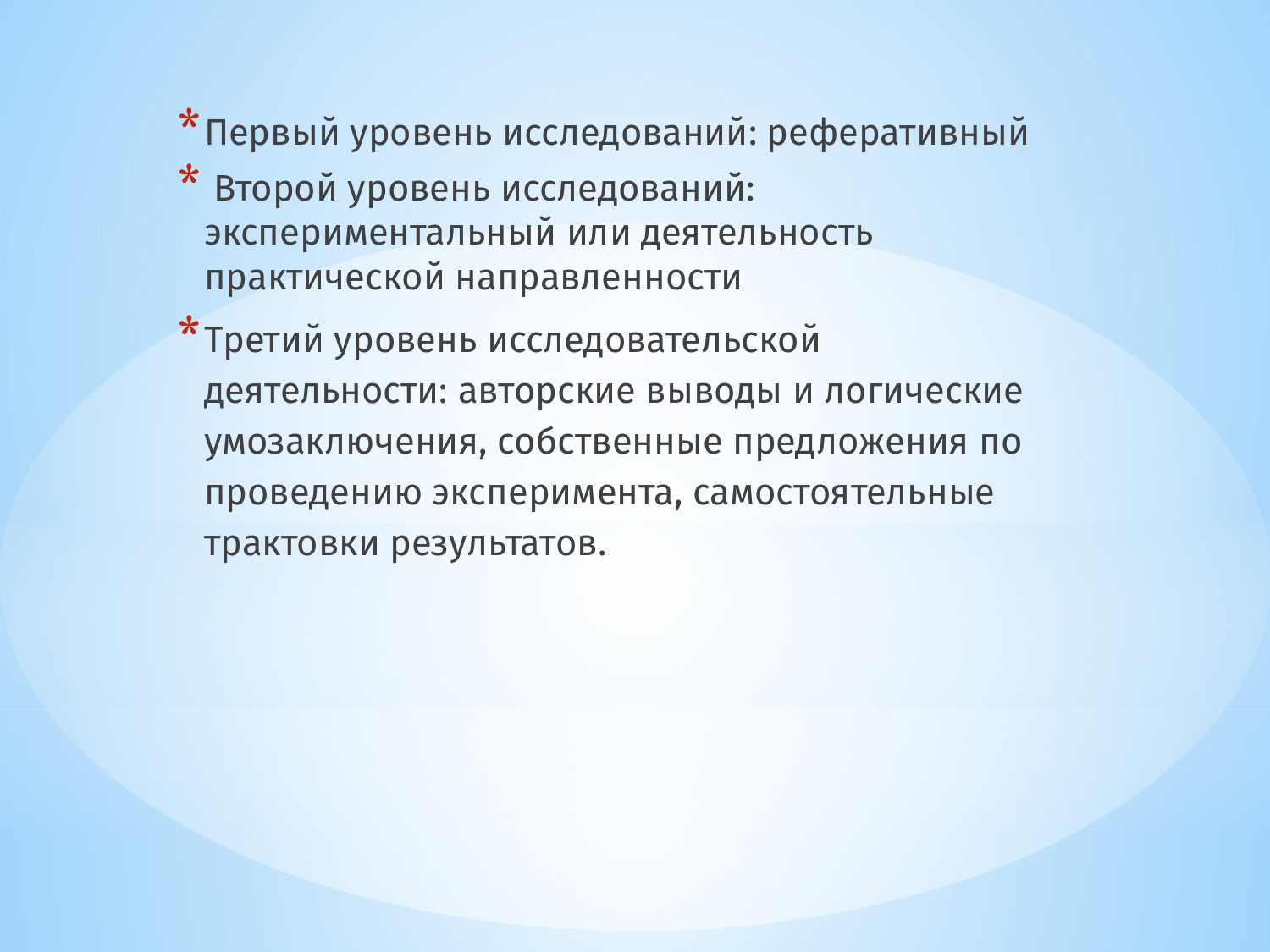

Первый уровень исследований: реферативный
 Второй уровень исследований: экспериментальный или деятельность практической направленности
Третий уровень исследовательской деятельности: авторские выводы и логические умозаключения, собственные предложения по проведению эксперимента, самостоятельные трактовки результатов.

#